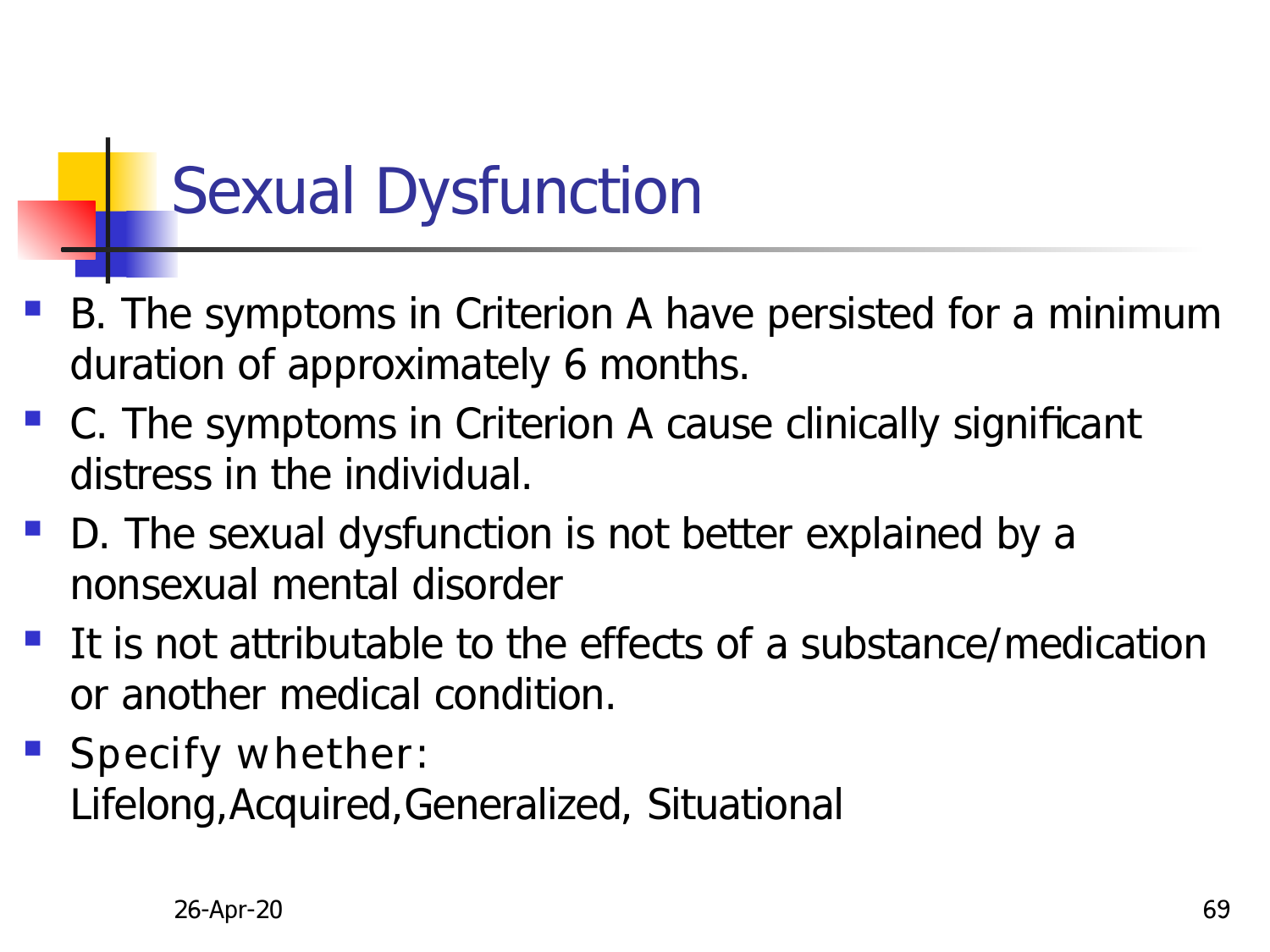

# Sexual Dysfunction
B. The symptoms in Criterion A have persisted for a minimum duration of approximately 6 months.
C. The symptoms in Criterion A cause clinically significant distress in the individual.
D. The sexual dysfunction is not better explained by a nonsexual mental disorder
It is not attributable to the effects of a substance/medication or another medical condition.
Specify whether:                                 Lifelong,Acquired,Generalized, Situational
26-Apr-20
69